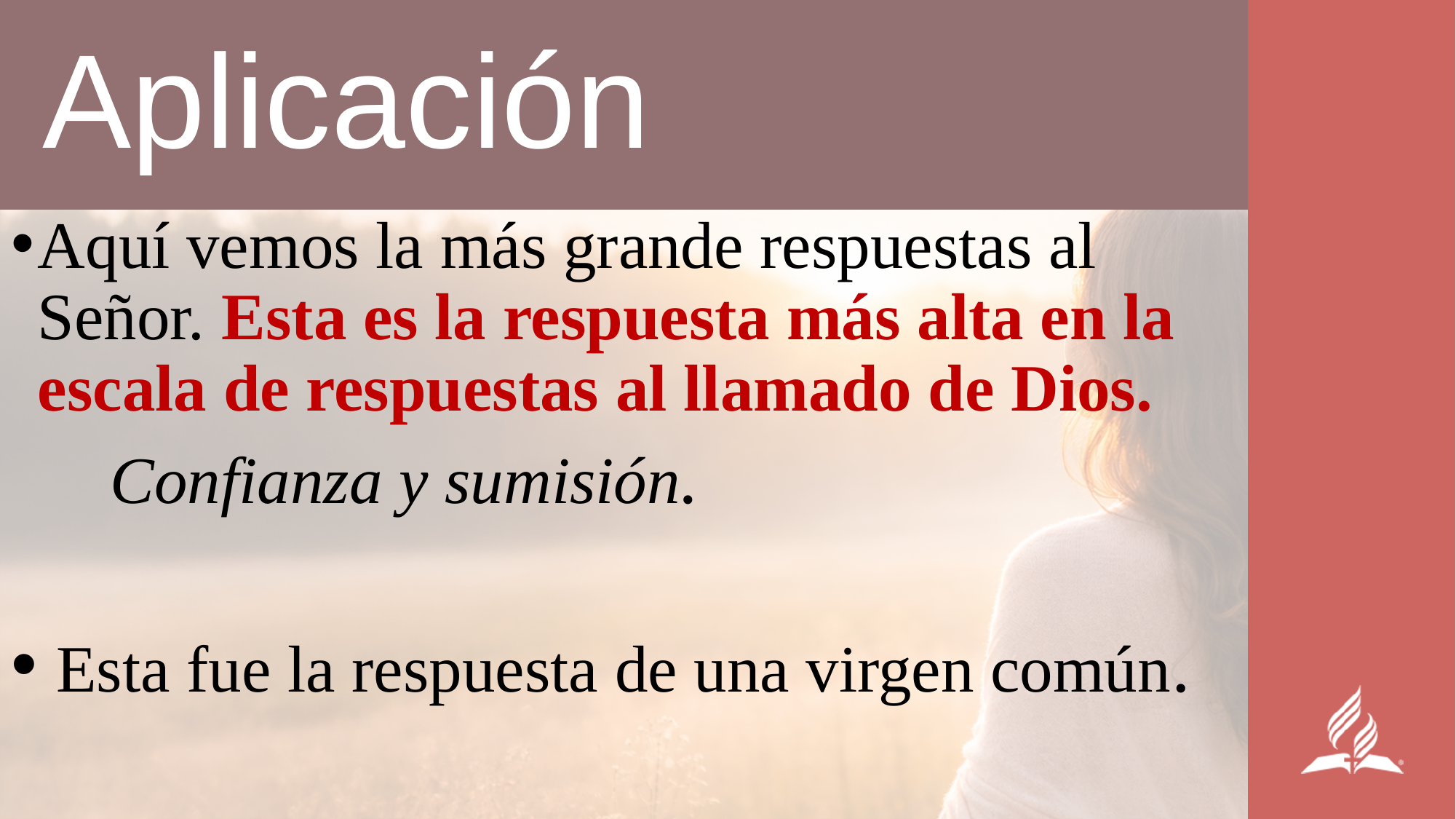

# Aplicación
Aquí vemos la más grande respuestas al Señor. Esta es la respuesta más alta en la escala de respuestas al llamado de Dios.
		Confianza y sumisión.

 Esta fue la respuesta de una virgen común.